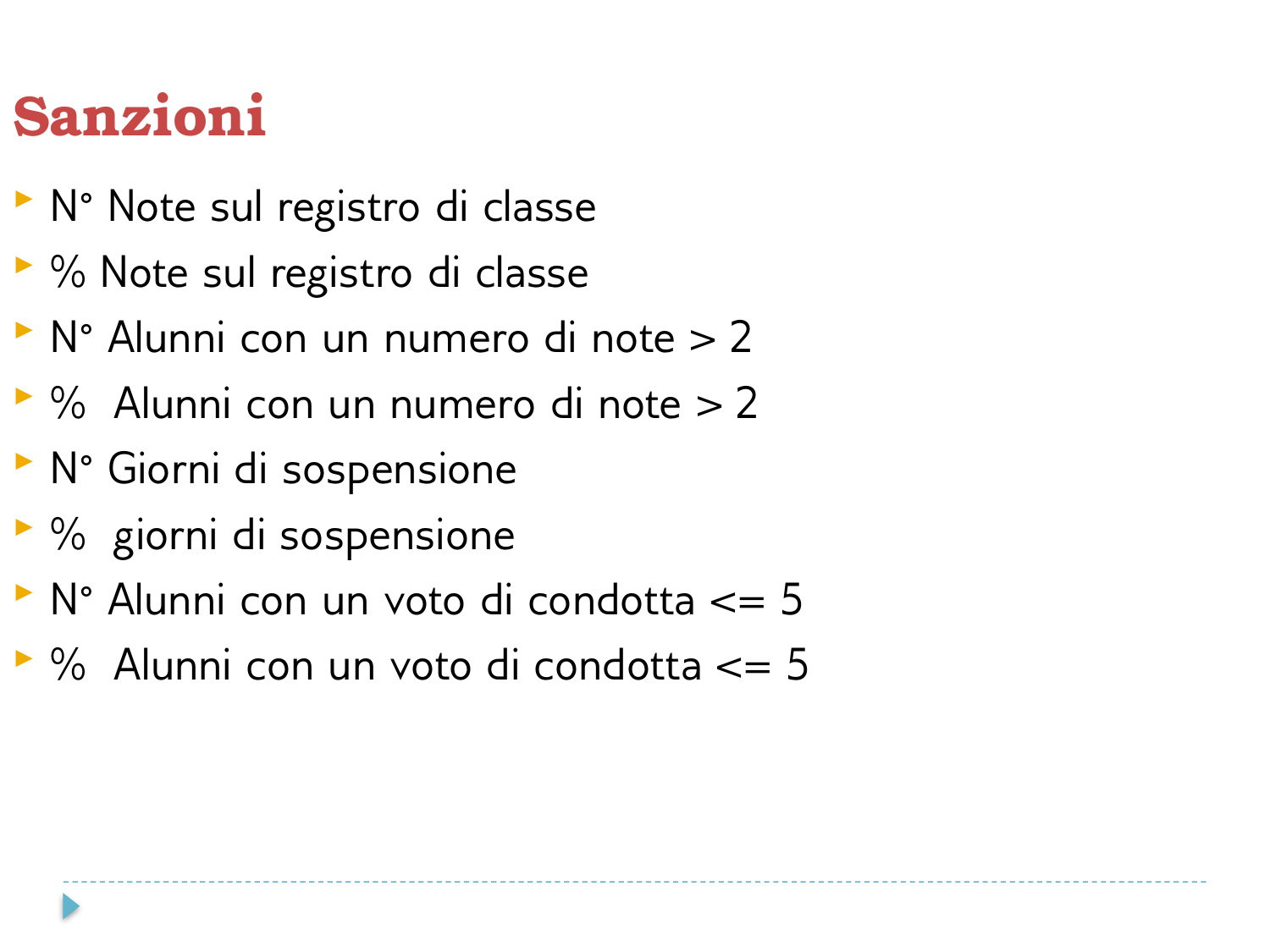

Sanzioni
N° Note sul registro di classe
% Note sul registro di classe
N° Alunni con un numero di note > 2
%  Alunni con un numero di note > 2
N° Giorni di sospensione
%  giorni di sospensione
N° Alunni con un voto di condotta <= 5
%  Alunni con un voto di condotta <= 5